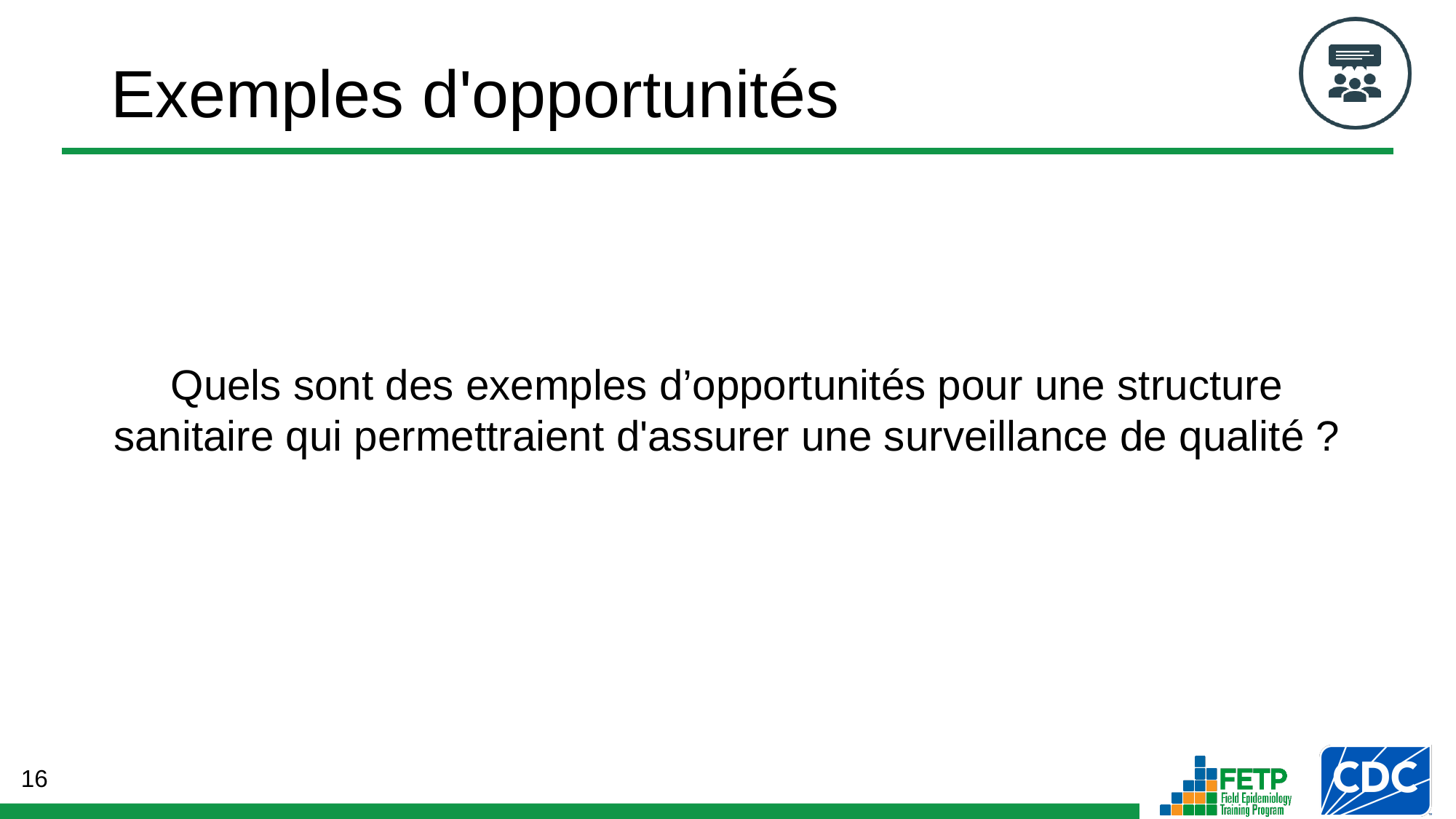

# Exemples d'opportunités
Quels sont des exemples d’opportunités pour une structure sanitaire qui permettraient d'assurer une surveillance de qualité ?